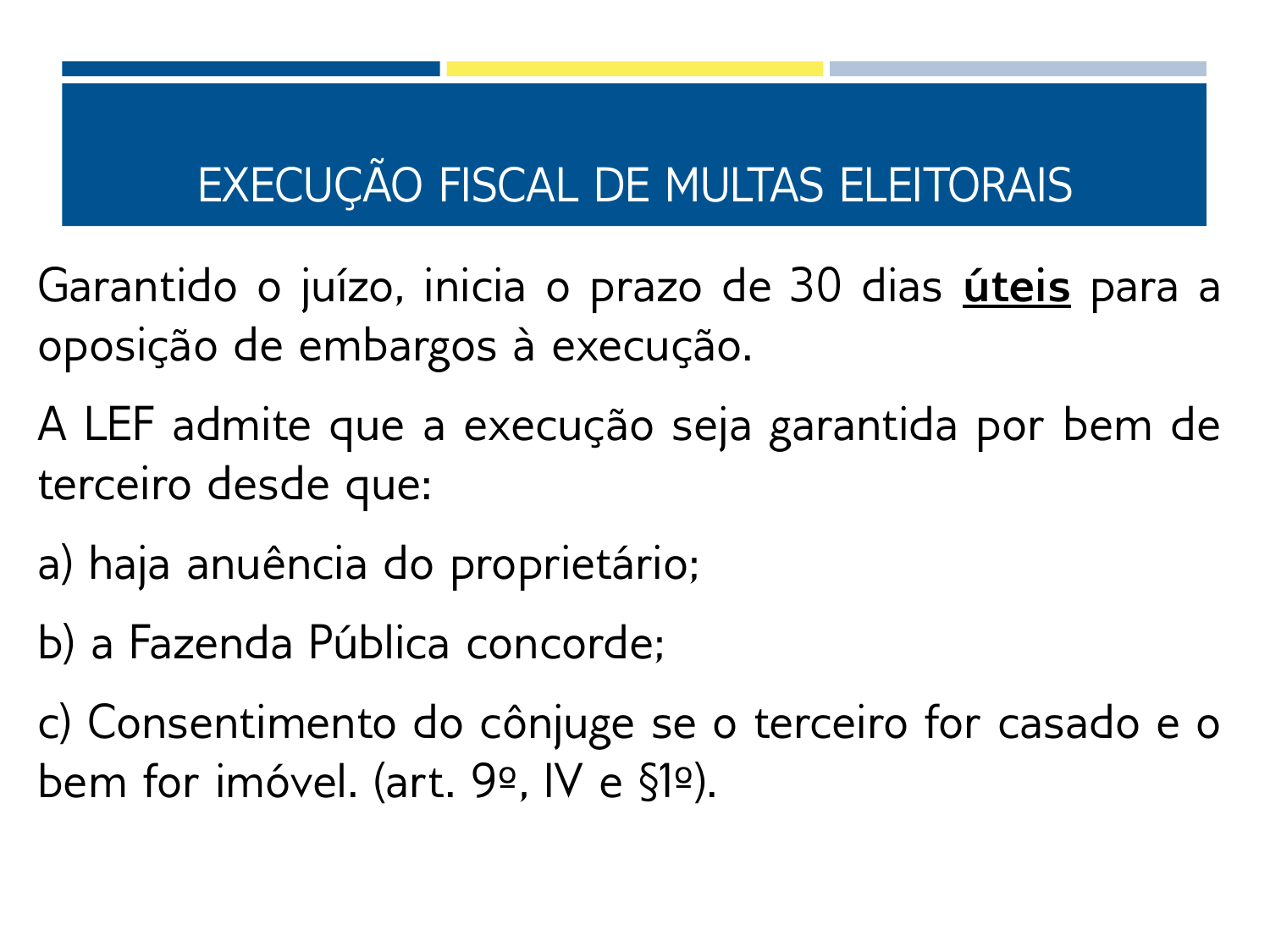

# EXECUÇÃO FISCAL DE MULTAS ELEITORAIS
Garantido o juízo, inicia o prazo de 30 dias úteis para a oposição de embargos à execução.
A LEF admite que a execução seja garantida por bem de terceiro desde que:
a) haja anuência do proprietário;
b) a Fazenda Pública concorde;
c) Consentimento do cônjuge se o terceiro for casado e o bem for imóvel. (art. 9º, IV e §1º).